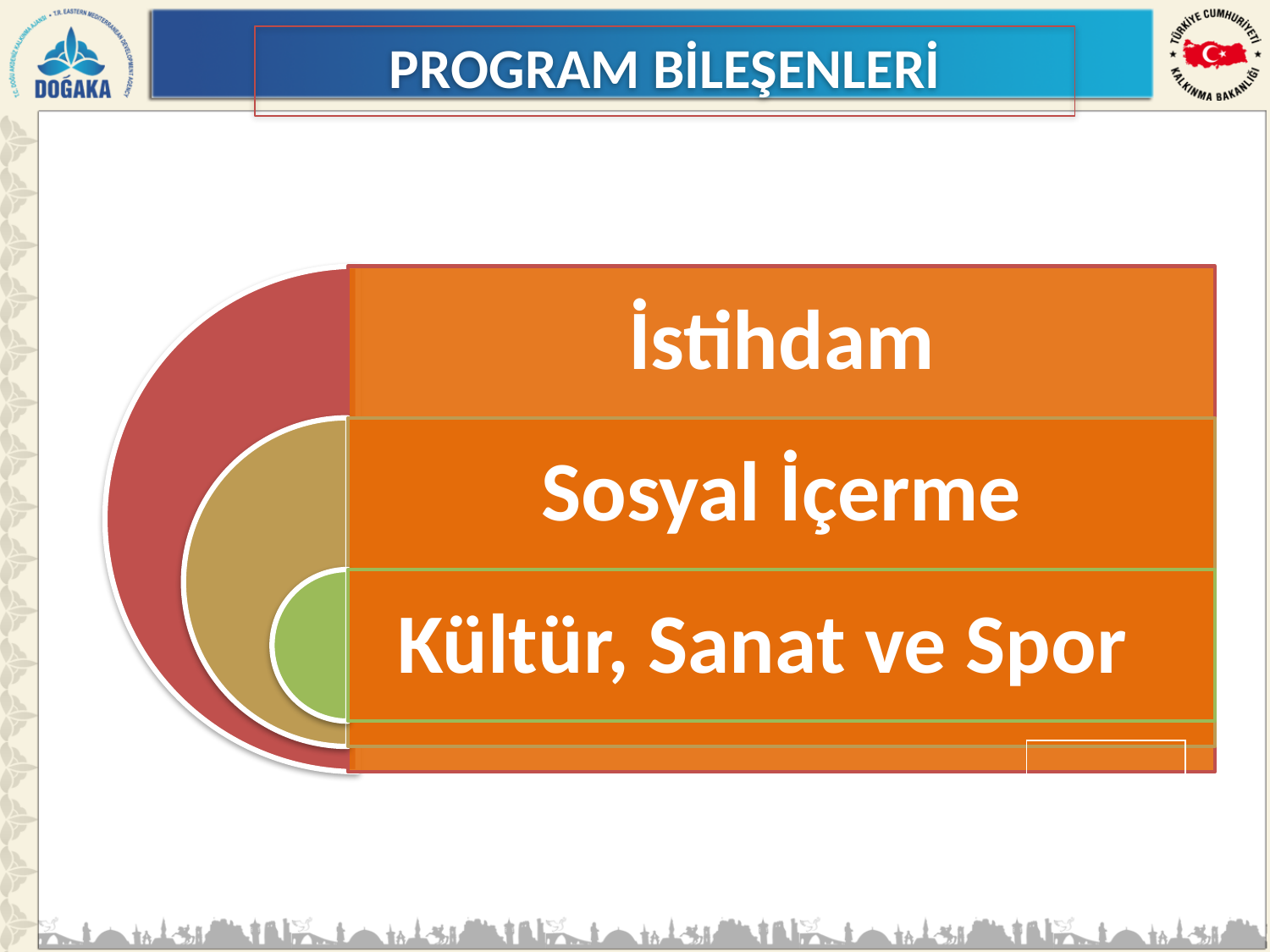

# PROGRAM BİLEŞENLERİ
İstihdam
Sosyal İçerme
Kültür, Sanat ve Spor
|  |
| --- |